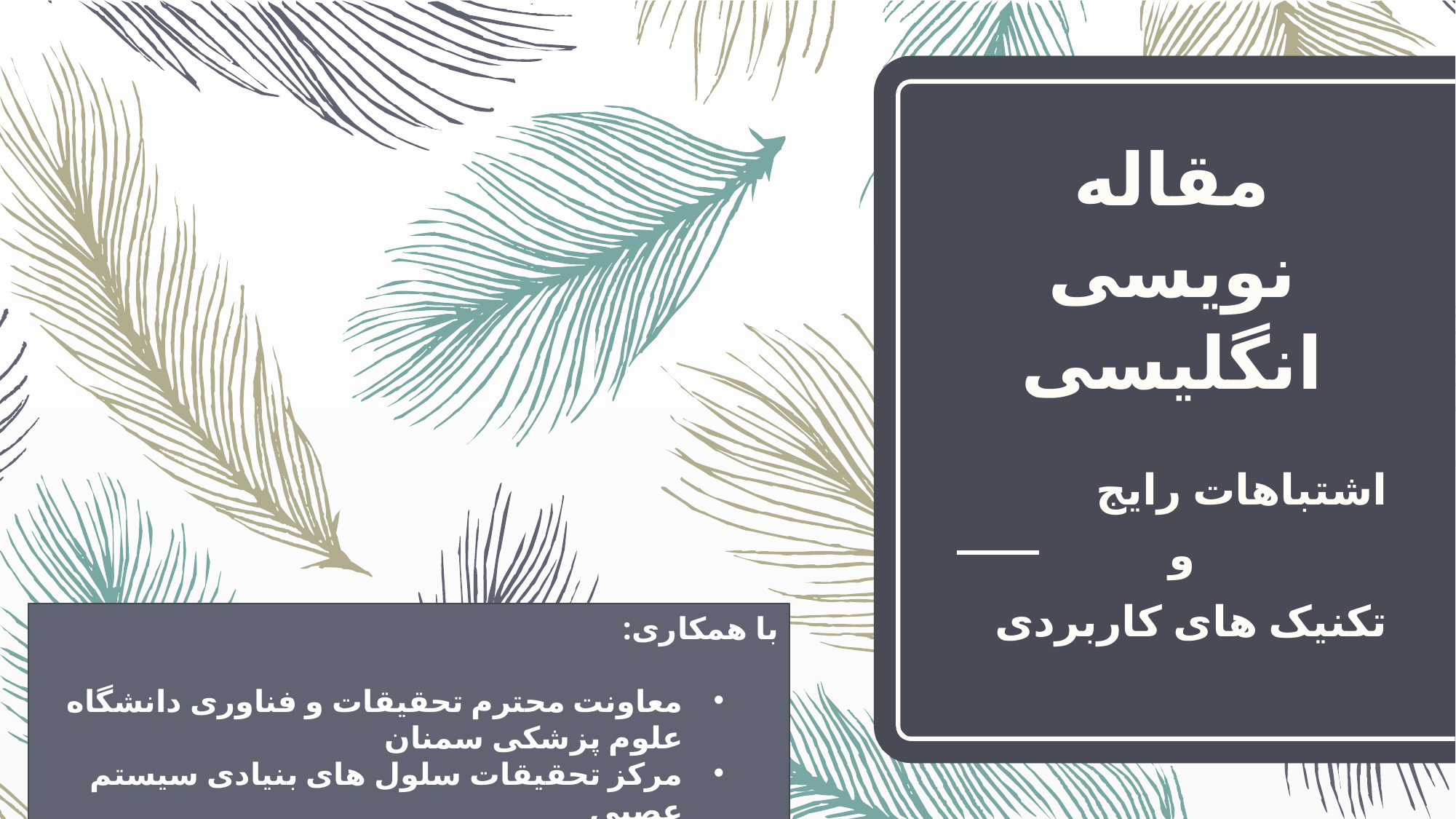

# مقاله نویسی انگلیسی
اشتباهات رایج
		و
	تکنیک های کاربردی
با همکاری:

معاونت محترم تحقیقات و فناوری دانشگاه علوم پزشکی سمنان
مرکز تحقیقات سلول های بنیادی سیستم عصبی